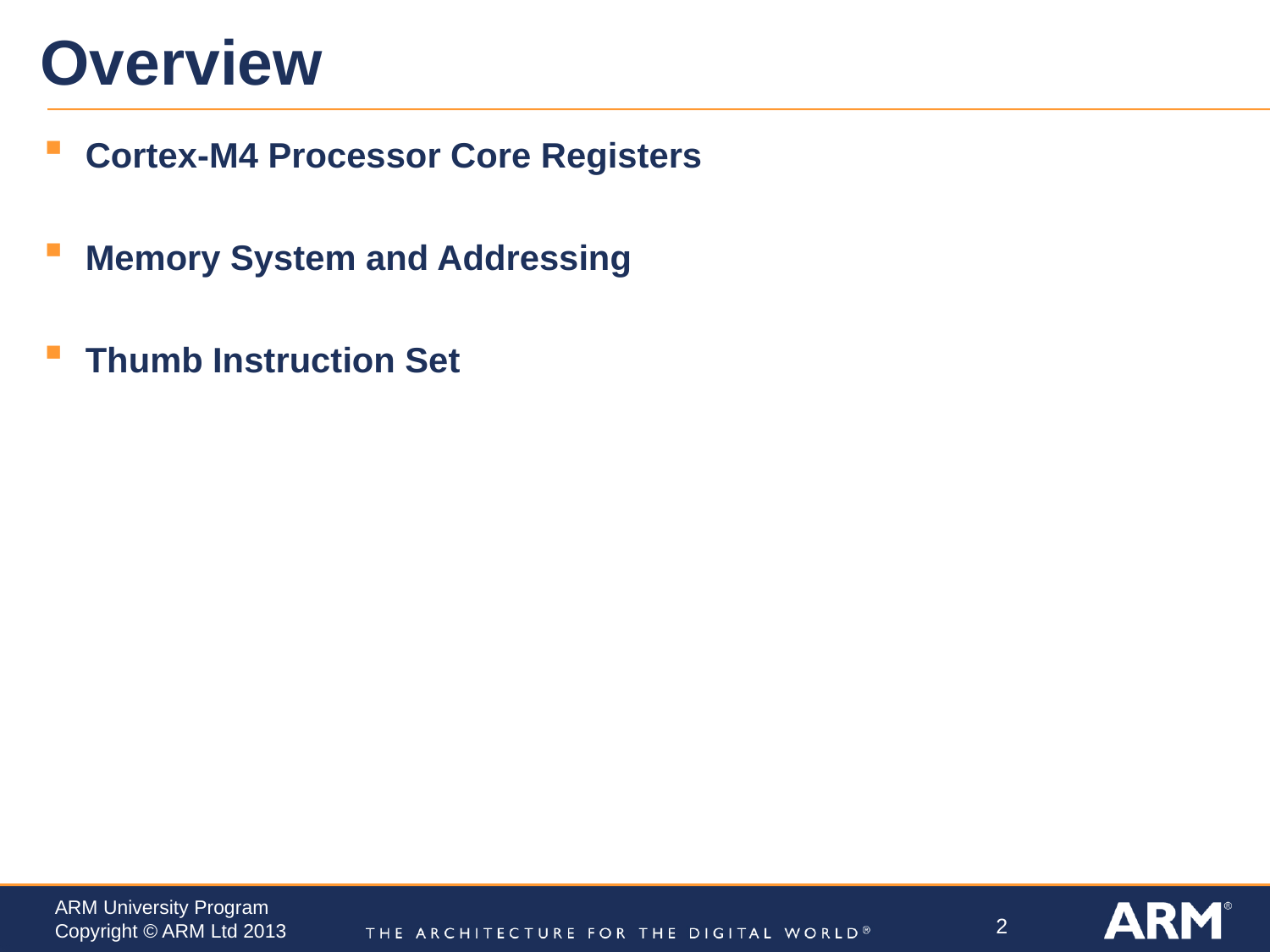

# Overview
Cortex-M4 Processor Core Registers

Memory System and Addressing

Thumb Instruction Set